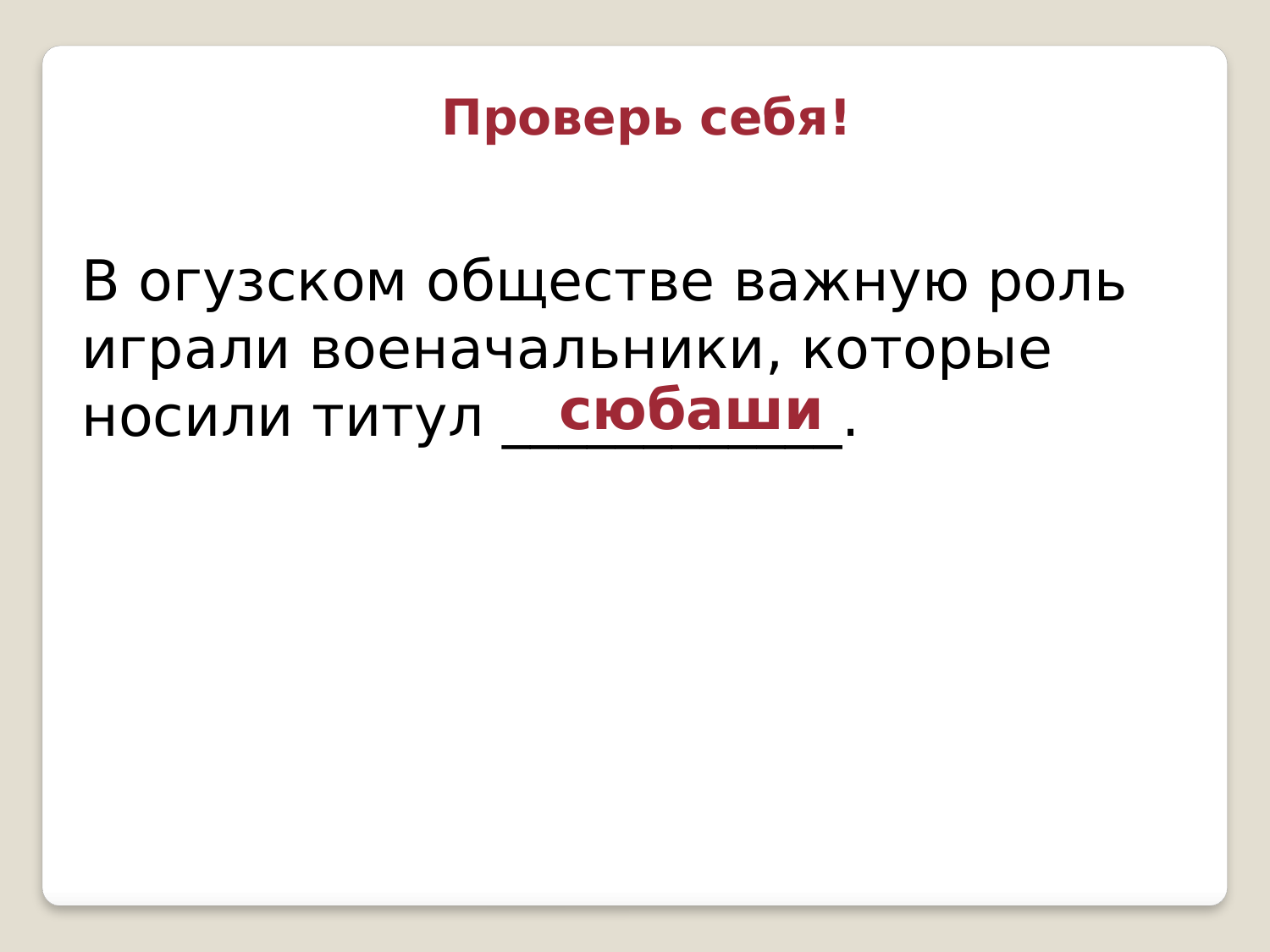

Проверь себя!
В огузском обществе важную роль играли военачальники, которые носили титул ____________.
 сюбаши